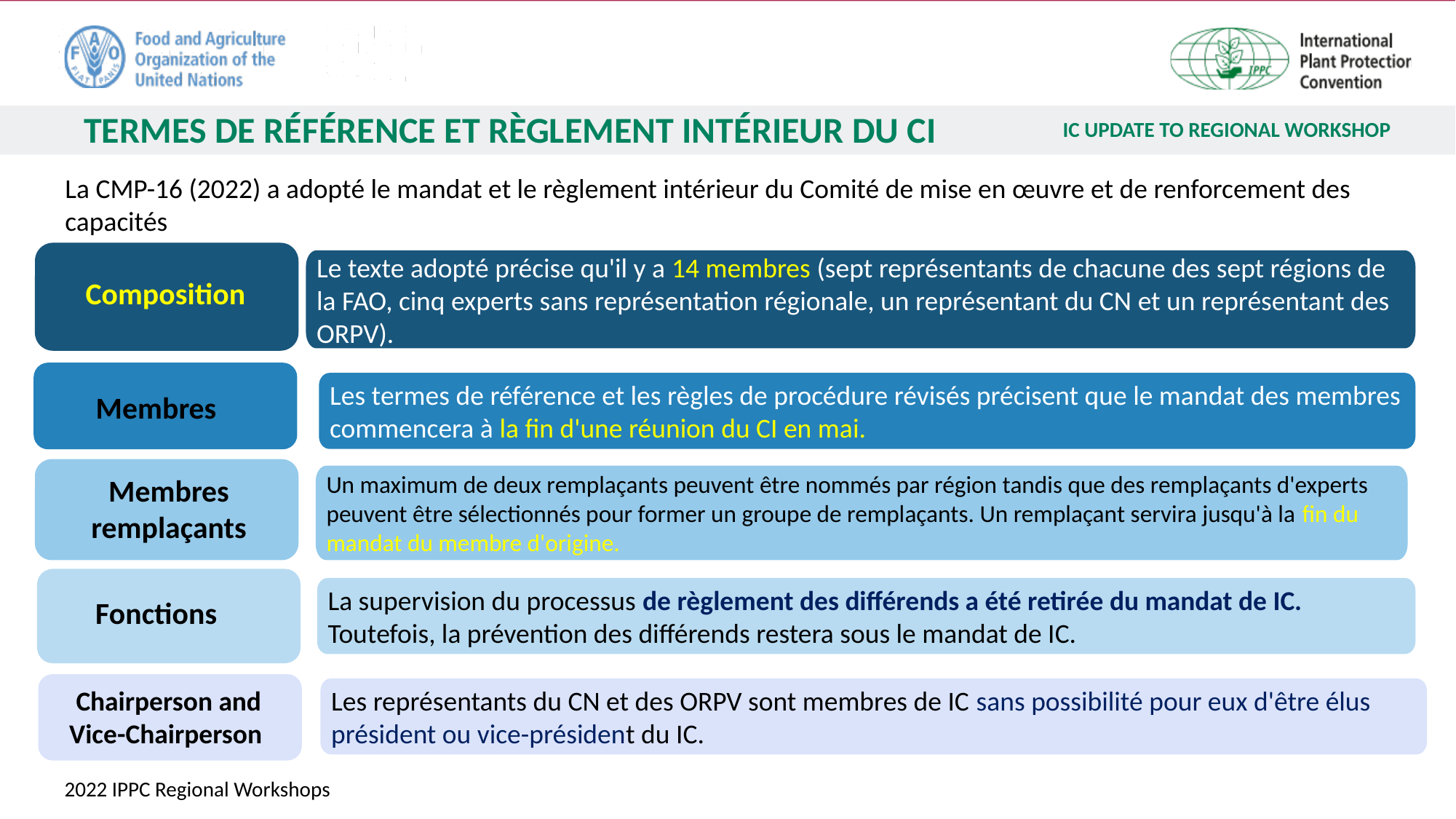

# TERMES DE RÉFÉRENCE ET RÈGLEMENT INTÉRIEUR DU CI
La CMP-16 (2022) a adopté le mandat et le règlement intérieur du Comité de mise en œuvre et de renforcement des capacités

Le texte adopté précise qu'il y a 14 membres (sept représentants de chacune des sept régions de la FAO, cinq experts sans représentation régionale, un représentant du CN et un représentant des ORPV).
Composition

Les termes de référence et les règles de procédure révisés précisent que le mandat des membres commencera à la fin d'une réunion du CI en mai.
Membres

Un maximum de deux remplaçants peuvent être nommés par région tandis que des remplaçants d'experts peuvent être sélectionnés pour former un groupe de remplaçants. Un remplaçant servira jusqu'à la fin du mandat du membre d'origine.
Membres remplaçants

La supervision du processus de règlement des différends a été retirée du mandat de IC. Toutefois, la prévention des différends restera sous le mandat de IC.
Fonctions

Chairperson and Vice-Chairperson
Les représentants du CN et des ORPV sont membres de IC sans possibilité pour eux d'être élus président ou vice-président du IC.